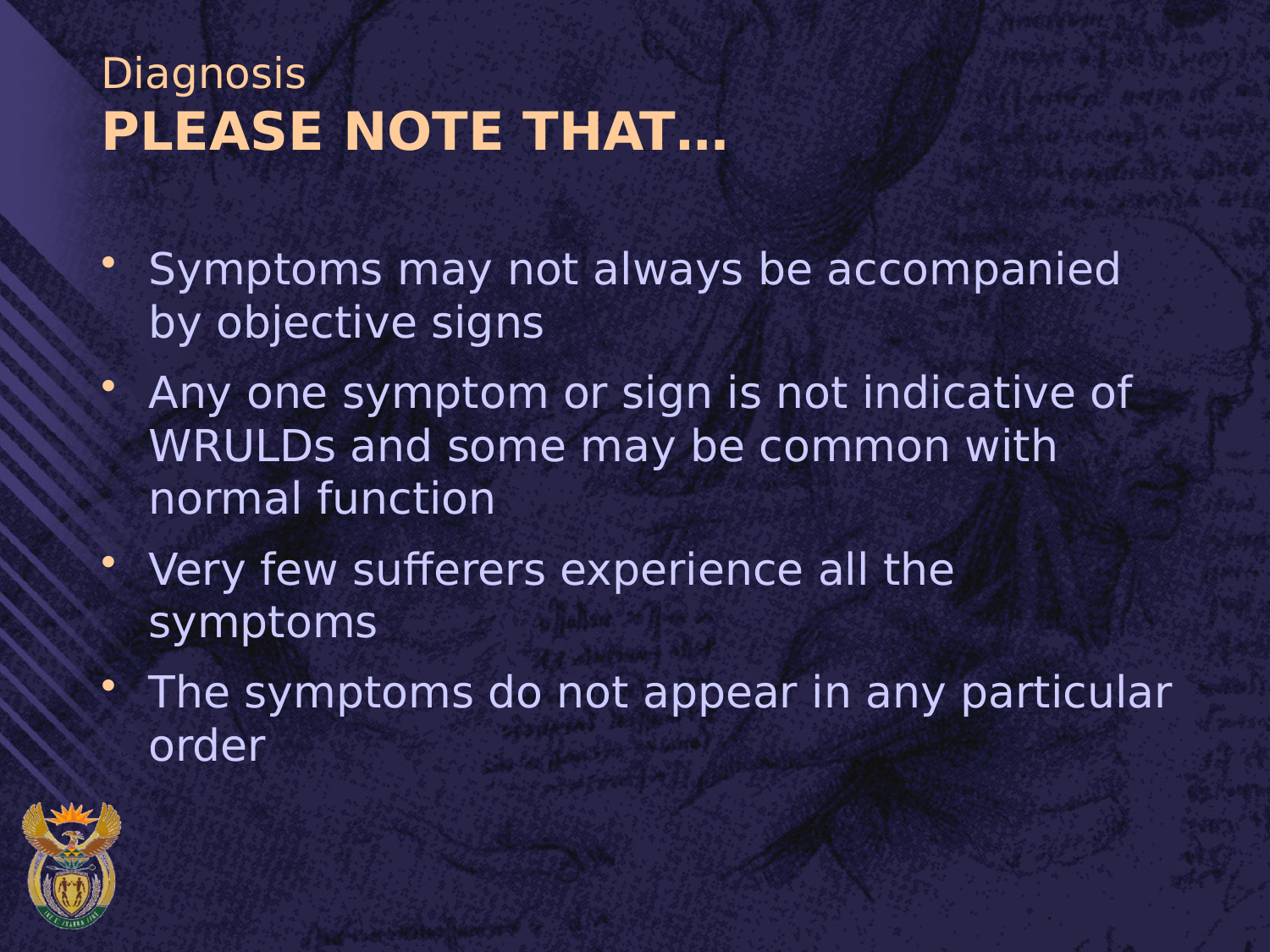

# Diagnosis PLEASE NOTE THAT…
Symptoms may not always be accompanied by objective signs
Any one symptom or sign is not indicative of WRULDs and some may be common with normal function
Very few sufferers experience all the symptoms
The symptoms do not appear in any particular order